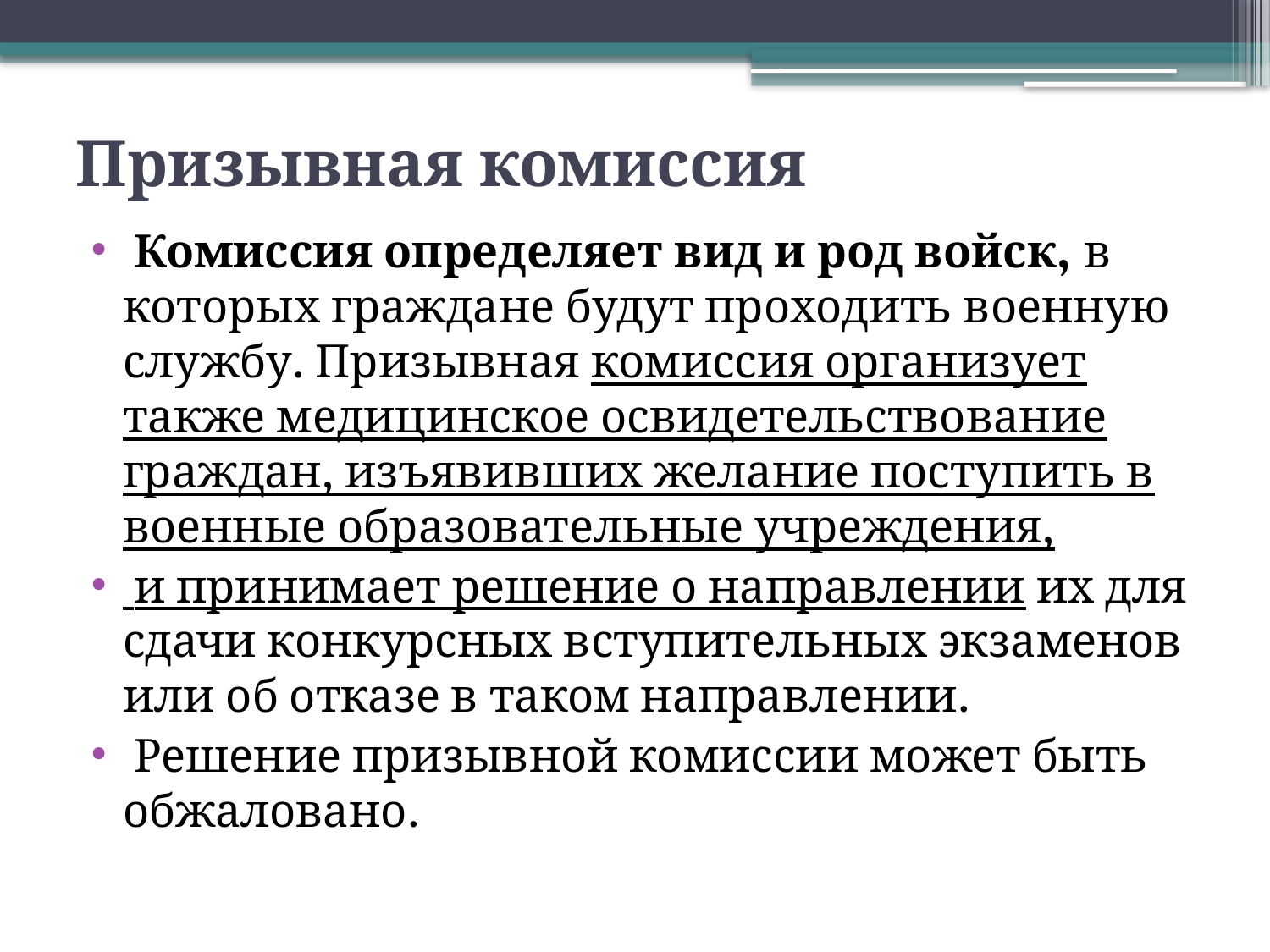

# Призывная комиссия
 Комиссия определяет вид и род войск, в которых граждане будут проходить военную службу. Призывная комиссия организует также медицинское освидетельствование граждан, изъявивших желание поступить в военные образовательные учреждения,
 и принимает решение о направлении их для сдачи конкурсных вступительных экзаменов или об отказе в таком направлении.
 Решение призывной комиссии может быть обжаловано.